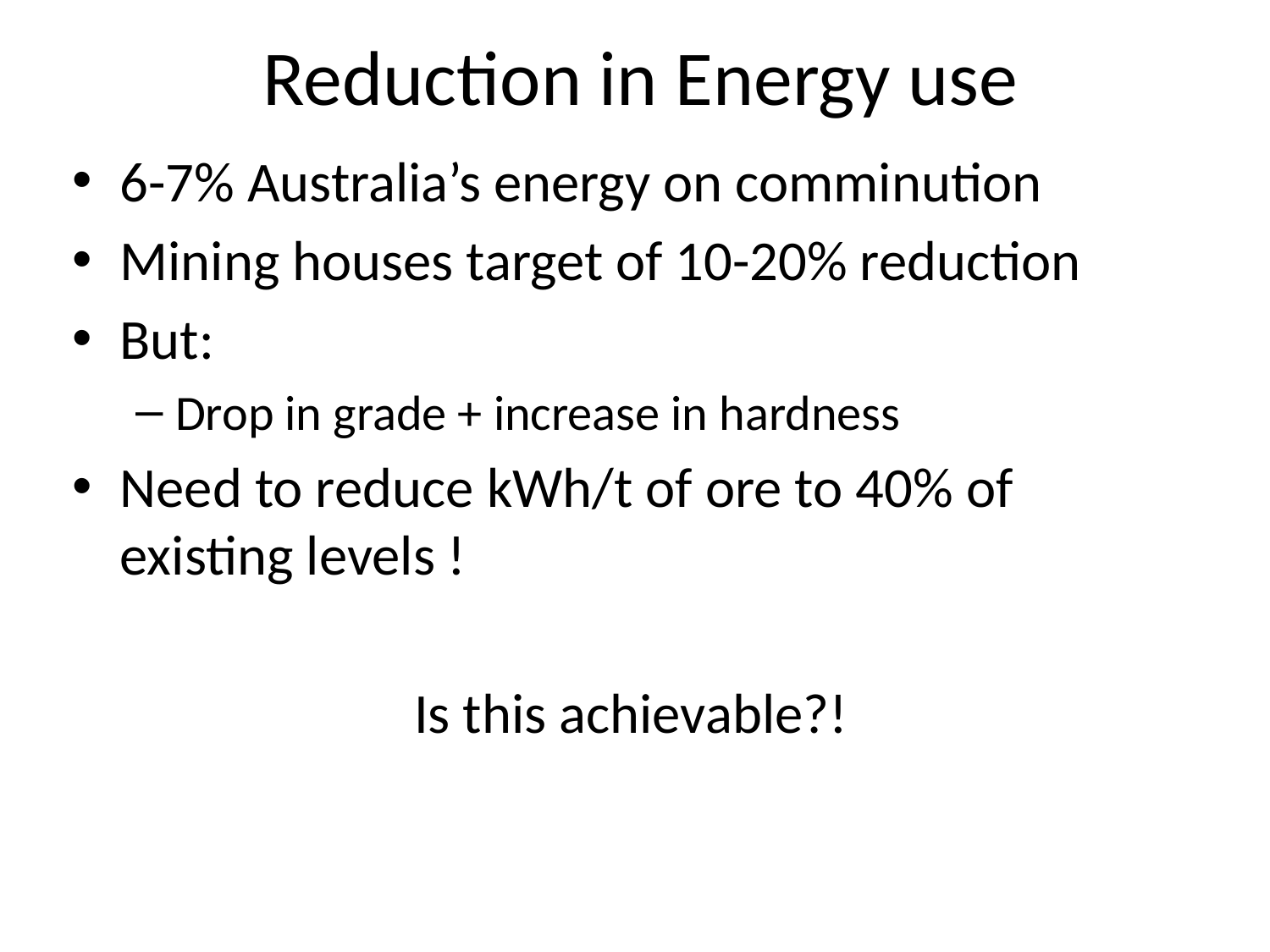

# Reduction in Energy use
6-7% Australia’s energy on comminution
Mining houses target of 10-20% reduction
But:
Drop in grade + increase in hardness
Need to reduce kWh/t of ore to 40% of existing levels !

Is this achievable?!